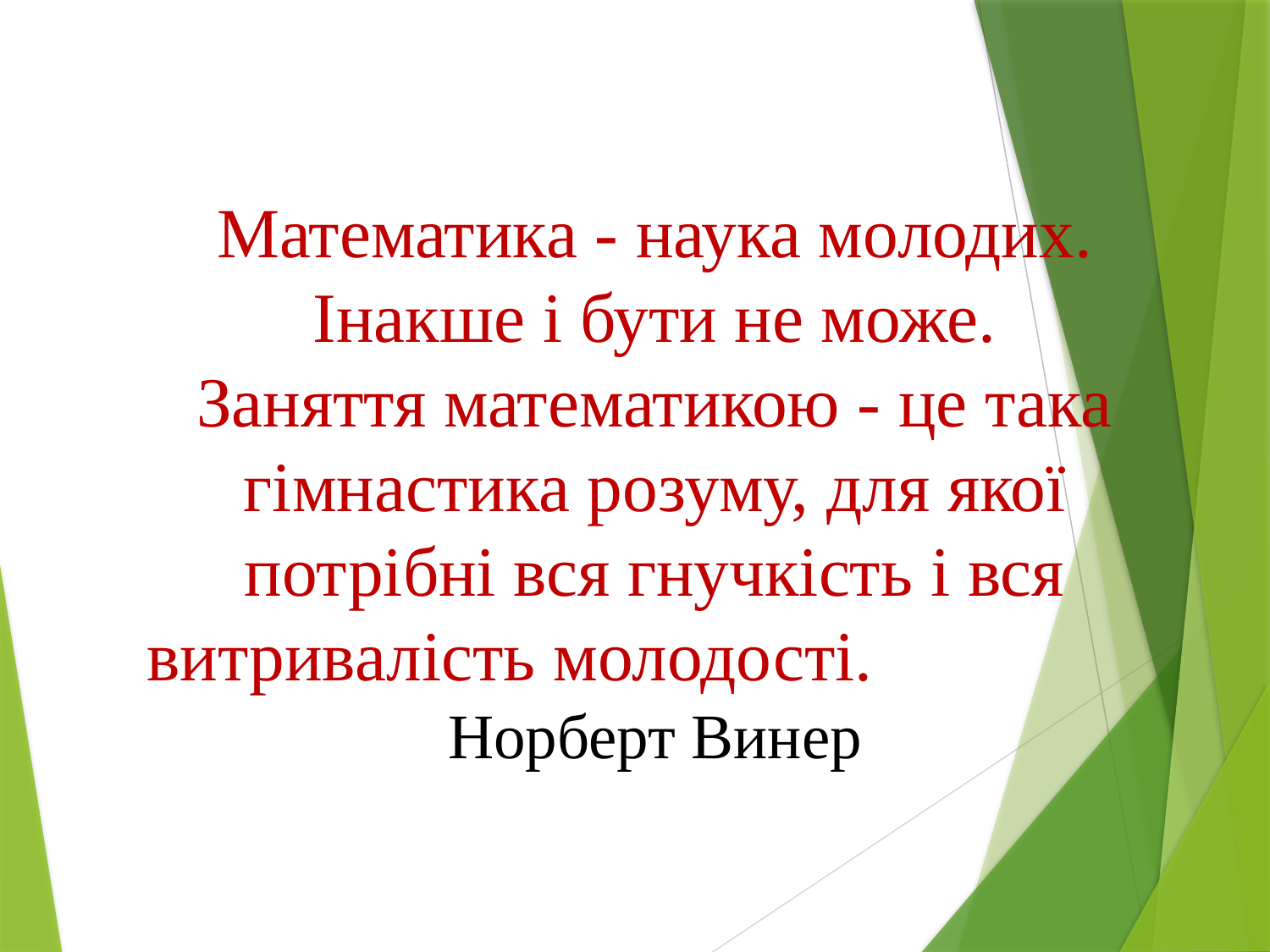

Математика - наука молодих. Інакше і бути не може.
Заняття математикою - це така гімнастика розуму, для якої потрібні вся гнучкість і вся витривалість молодості.			Норберт Винер